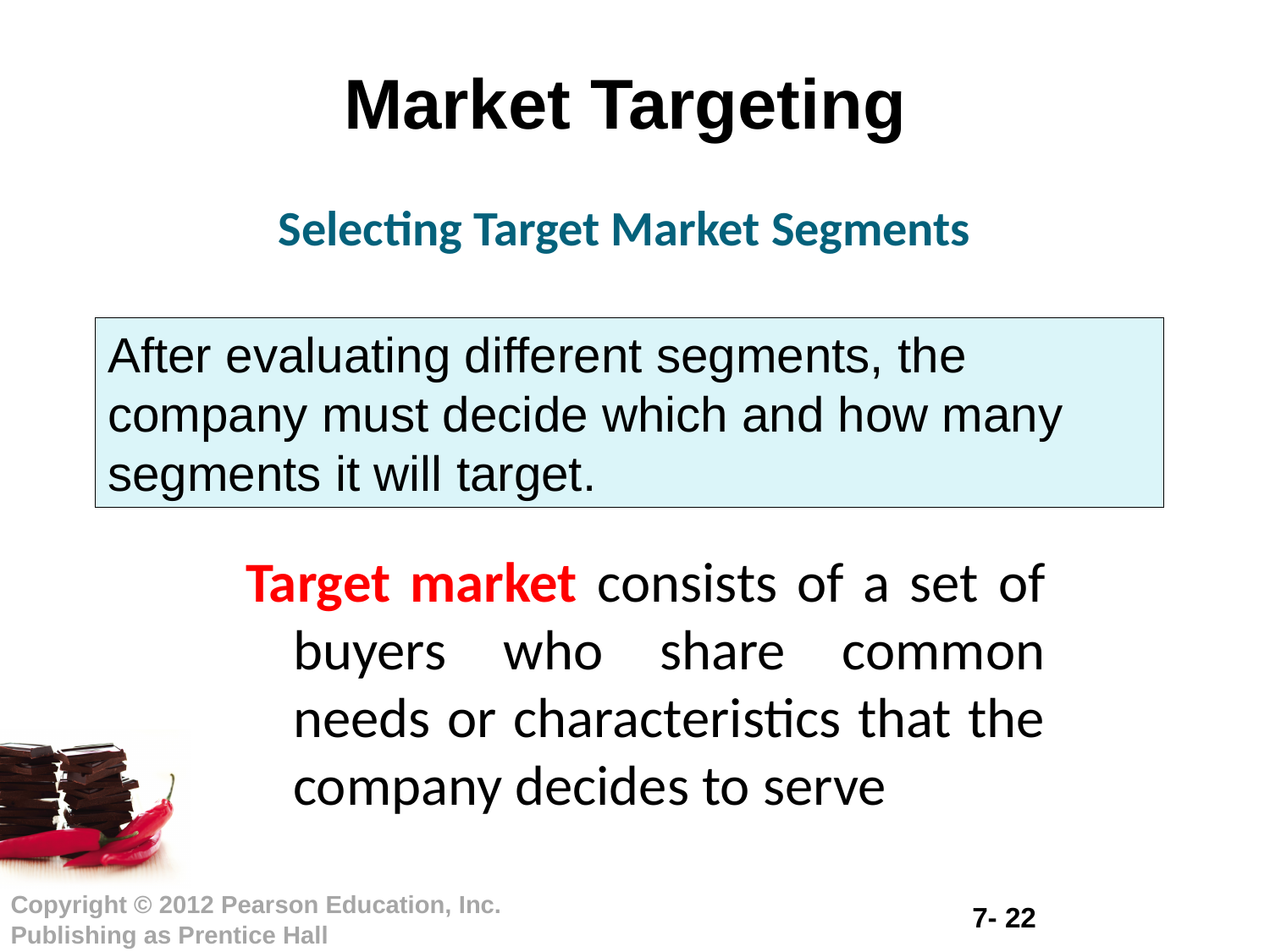

# Market Targeting
Selecting Target Market Segments

After evaluating different segments, the company must decide which and how many segments it will target.
Target market consists of a set of buyers who share common needs or characteristics that the company decides to serve